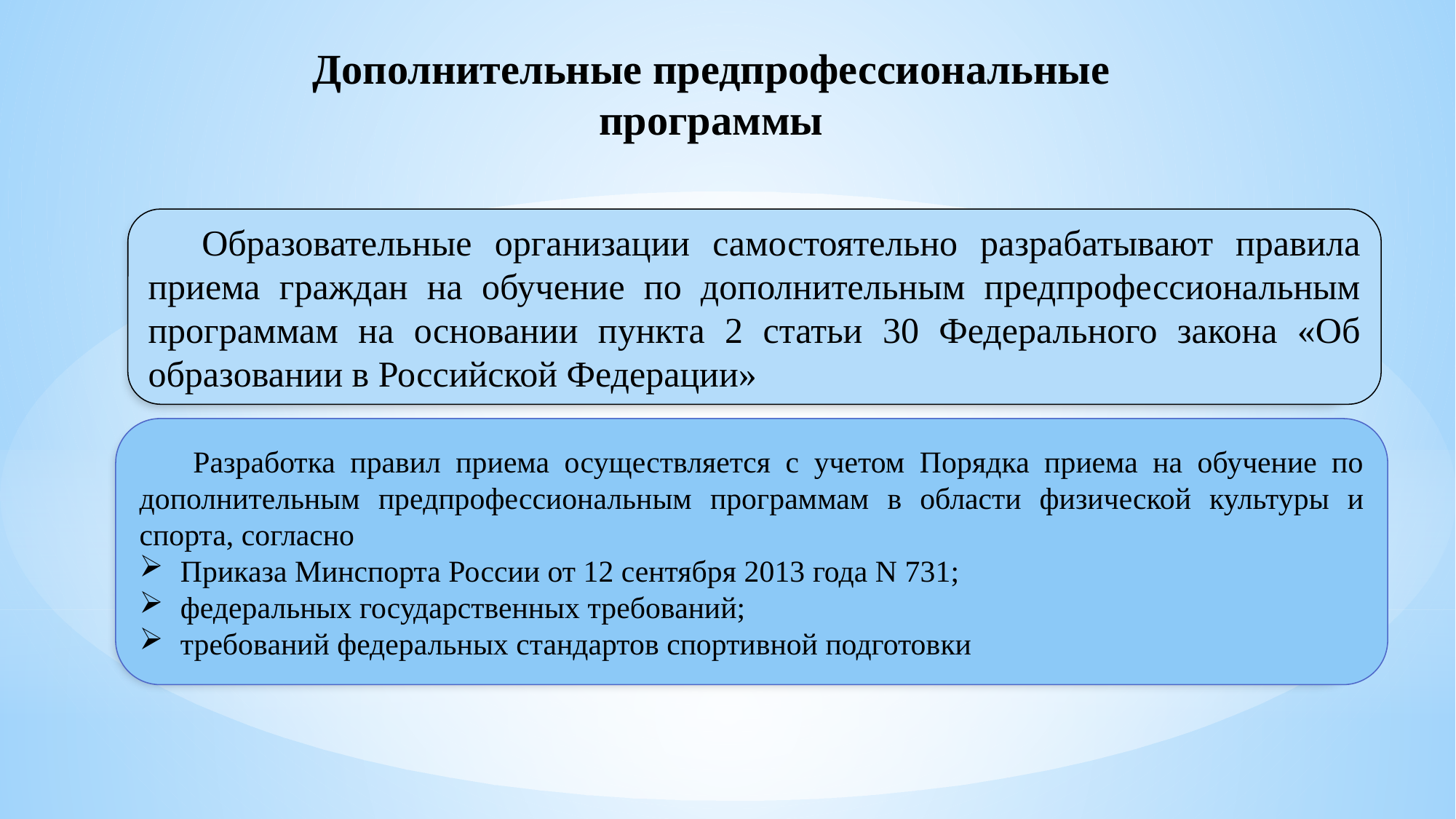

Дополнительные предпрофессиональные программы
Образовательные организации самостоятельно разрабатывают правила приема граждан на обучение по дополнительным предпрофессиональным программам на основании пункта 2 статьи 30 Федерального закона «Об образовании в Российской Федерации»
Разработка правил приема осуществляется с учетом Порядка приема на обучение по дополнительным предпрофессиональным программам в области физической культуры и спорта, согласно
Приказа Минспорта России от 12 сентября 2013 года N 731;
федеральных государственных требований;
требований федеральных стандартов спортивной подготовки